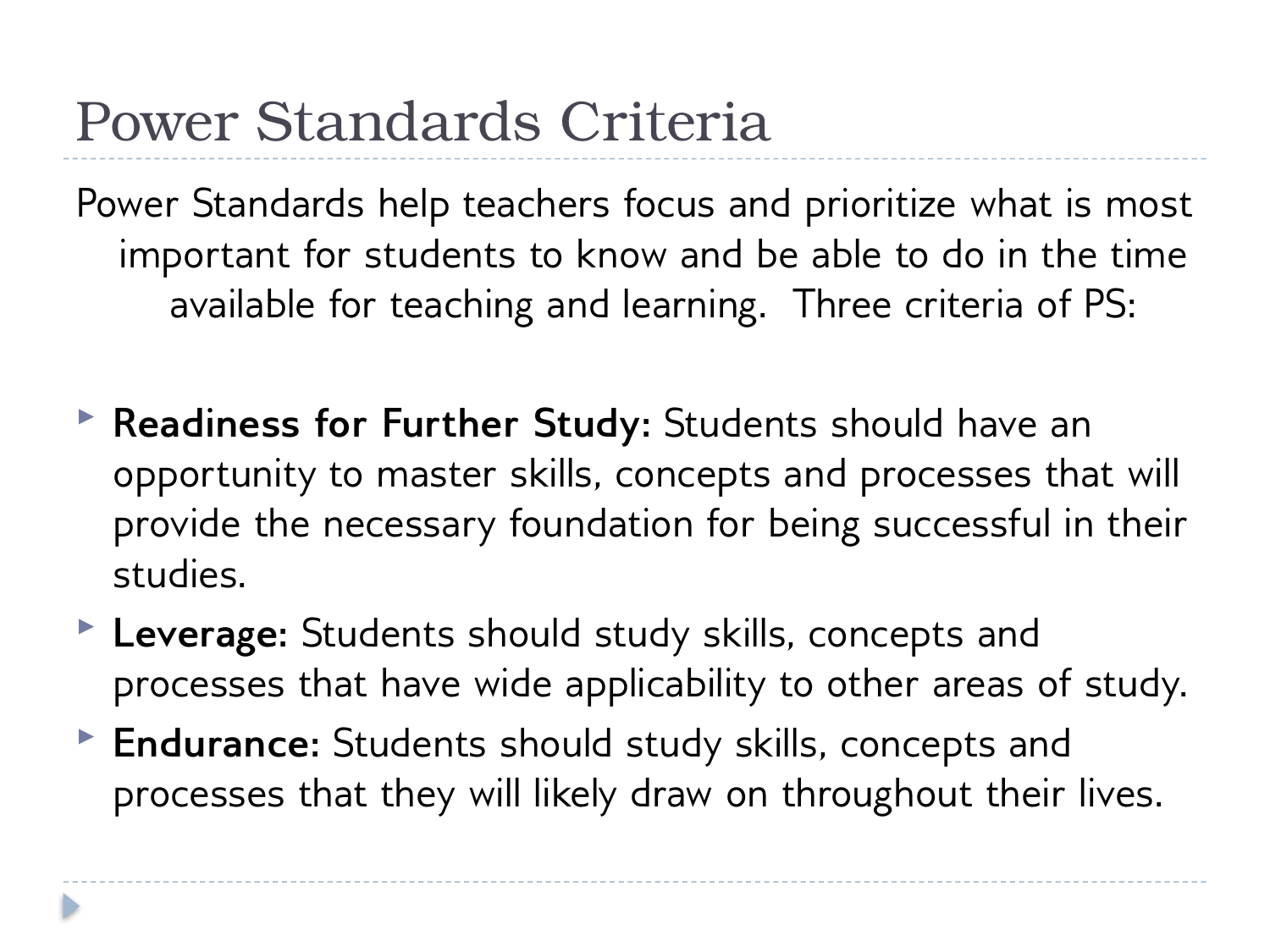

# Power Standards Criteria
Power Standards help teachers focus and prioritize what is most important for students to know and be able to do in the time available for teaching and learning.  Three criteria of PS:

Readiness for Further Study: Students should have an opportunity to master skills, concepts and processes that will provide the necessary foundation for being successful in their studies.
Leverage: Students should study skills, concepts and processes that have wide applicability to other areas of study.
Endurance: Students should study skills, concepts and processes that they will likely draw on throughout their lives.